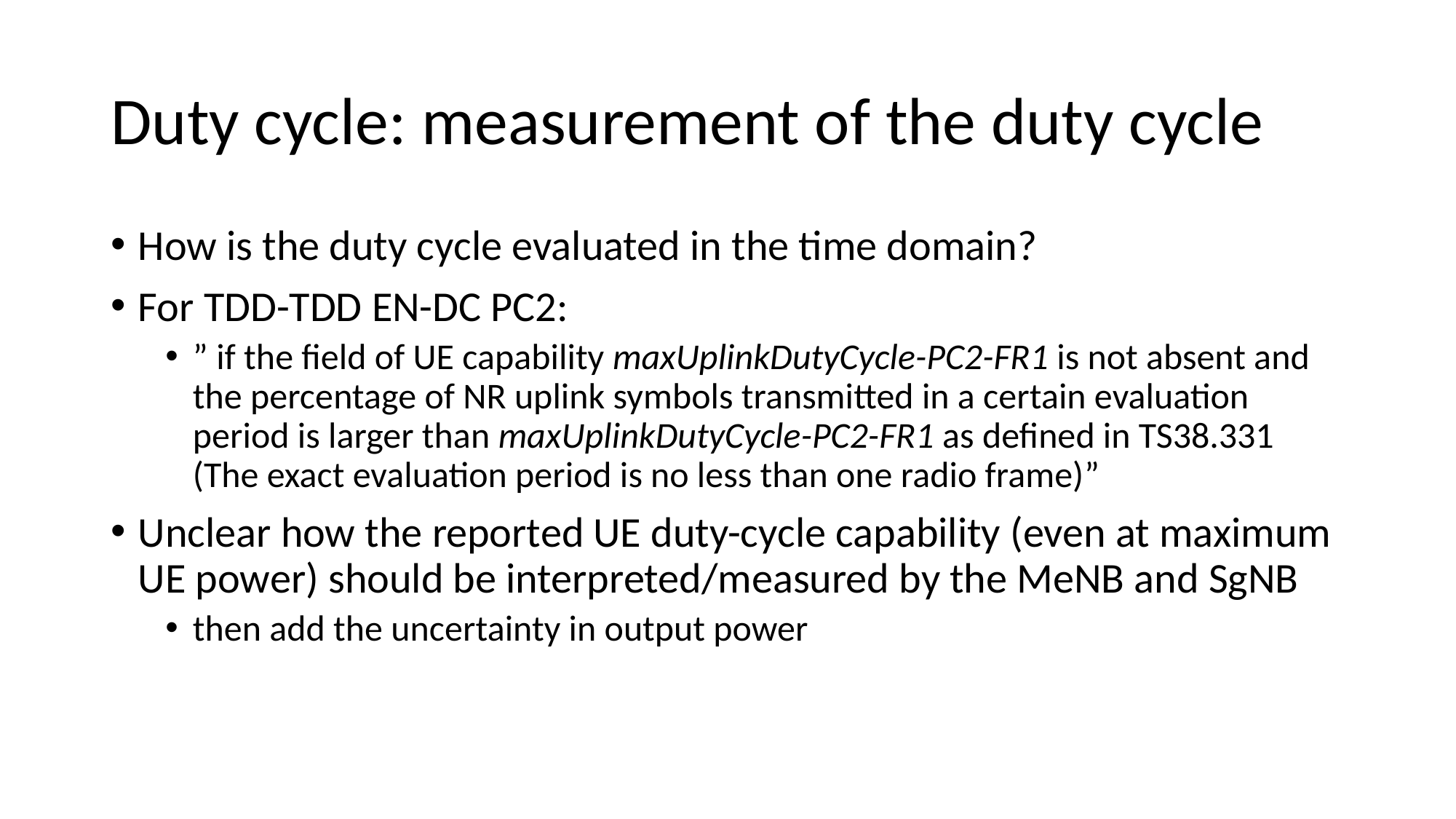

# Duty cycle: measurement of the duty cycle
How is the duty cycle evaluated in the time domain?
For TDD-TDD EN-DC PC2:
” if the field of UE capability maxUplinkDutyCycle-PC2-FR1 is not absent and the percentage of NR uplink symbols transmitted in a certain evaluation period is larger than maxUplinkDutyCycle-PC2-FR1 as defined in TS38.331 (The exact evaluation period is no less than one radio frame)”
Unclear how the reported UE duty-cycle capability (even at maximum UE power) should be interpreted/measured by the MeNB and SgNB
then add the uncertainty in output power